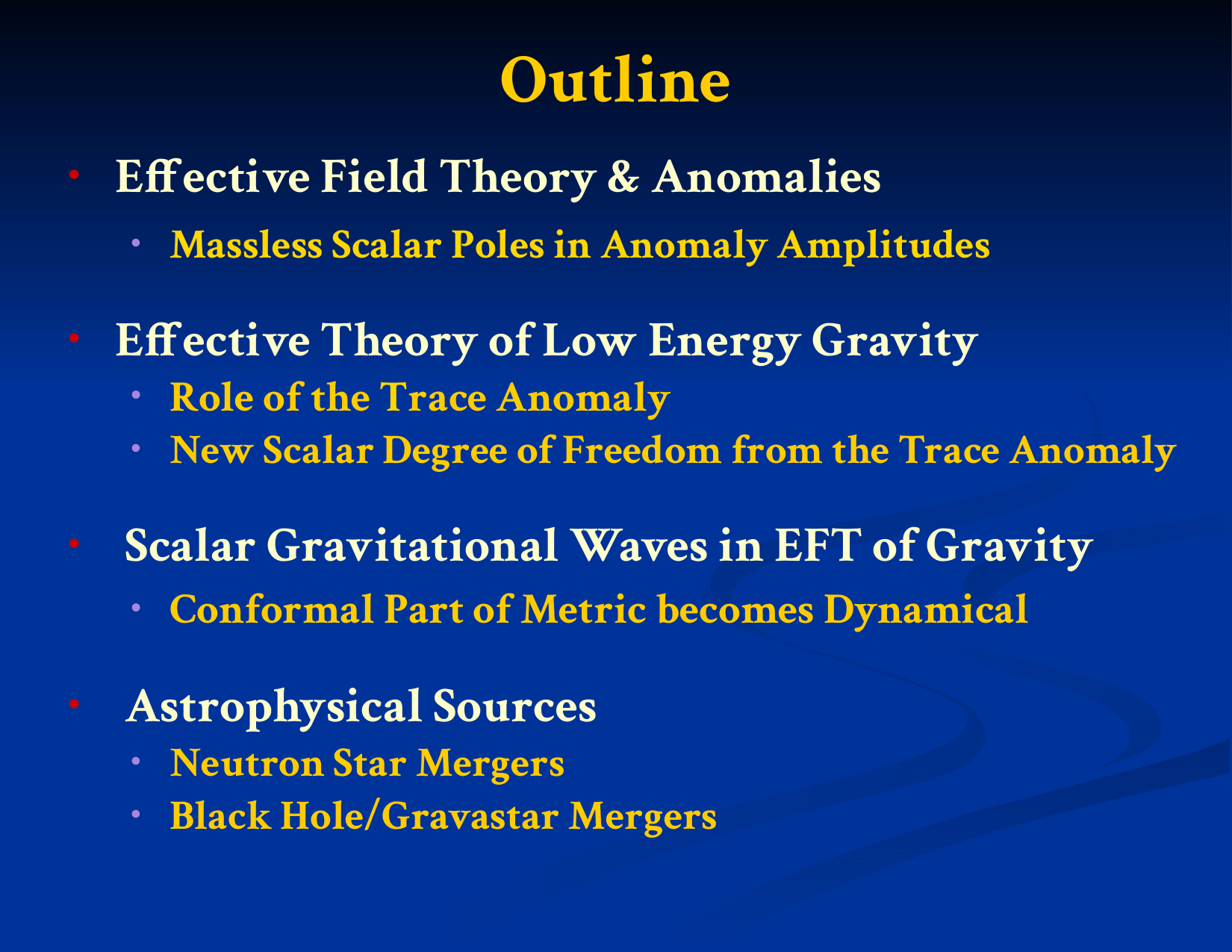

# Outline
Effective Field Theory & Anomalies
Massless Scalar Poles in Anomaly Amplitudes
Effective Theory of Low Energy Gravity
Role of the Trace Anomaly
New Scalar Degree of Freedom from the Trace Anomaly
 Scalar Gravitational Waves in EFT of Gravity
Conformal Part of Metric becomes Dynamical
 Astrophysical Sources
Neutron Star Mergers
Black Hole/Gravastar Mergers